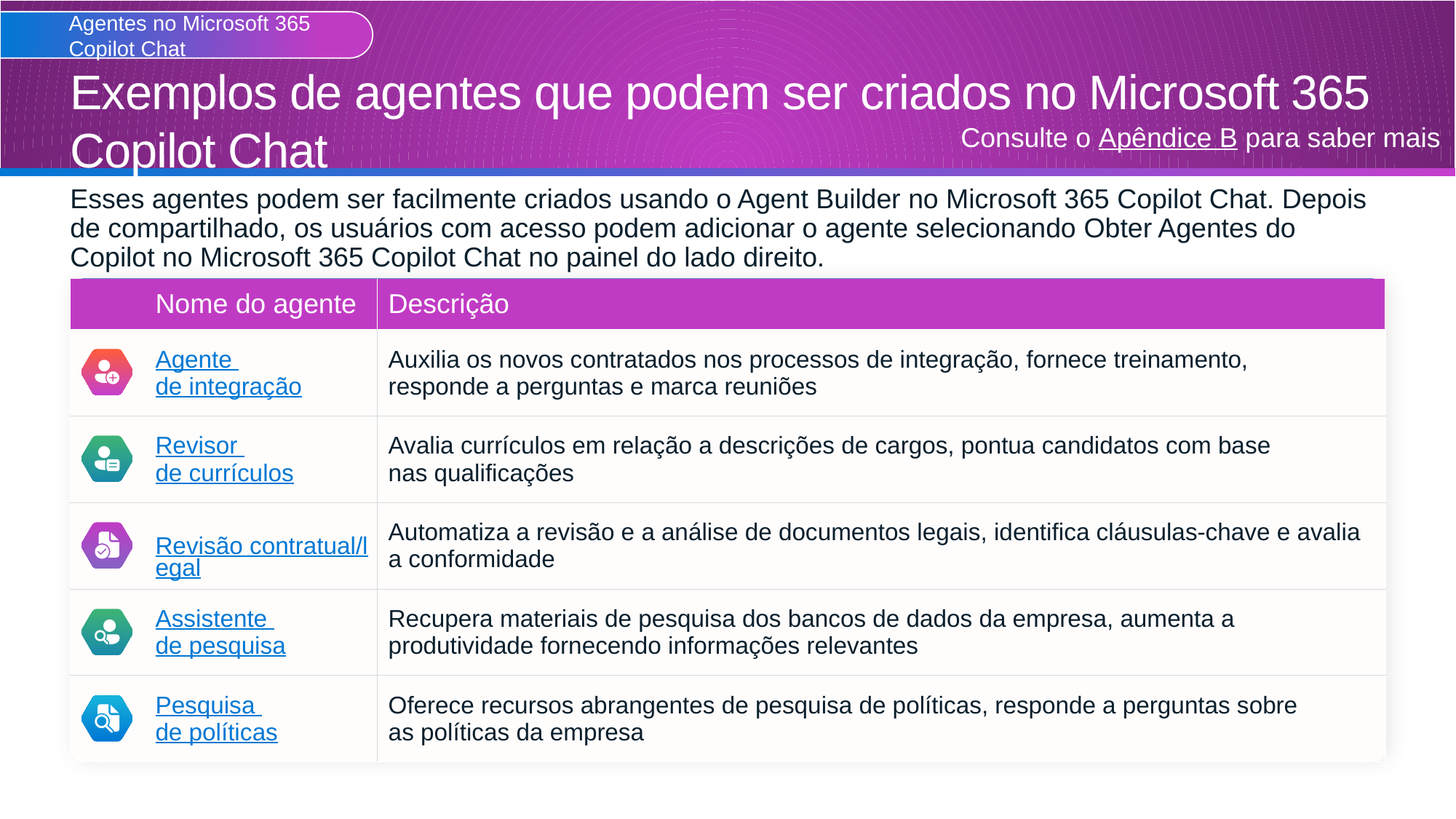

Agentes no Microsoft 365 Copilot Chat

# Exemplos de agentes que podem ser criados no Microsoft 365 Copilot Chat
Consulte o Apêndice B para saber mais

Esses agentes podem ser facilmente criados usando o Agent Builder no Microsoft 365 Copilot Chat. Depois de compartilhado, os usuários com acesso podem adicionar o agente selecionando Obter Agentes do Copilot no Microsoft 365 Copilot Chat no painel do lado direito.

|  | Nome do agente | Descrição |
| --- | --- | --- |
|  | Agente de integração | Auxilia os novos contratados nos processos de integração, fornece treinamento, responde a perguntas e marca reuniões |
|  | Revisor de currículos | Avalia currículos em relação a descrições de cargos, pontua candidatos com base nas qualificações |
|  | Revisão contratual/legal | Automatiza a revisão e a análise de documentos legais, identifica cláusulas-chave e avalia a conformidade |
|  | Assistente de pesquisa | Recupera materiais de pesquisa dos bancos de dados da empresa, aumenta a produtividade fornecendo informações relevantes |
|  | Pesquisa de políticas | Oferece recursos abrangentes de pesquisa de políticas, responde a perguntas sobre as políticas da empresa |